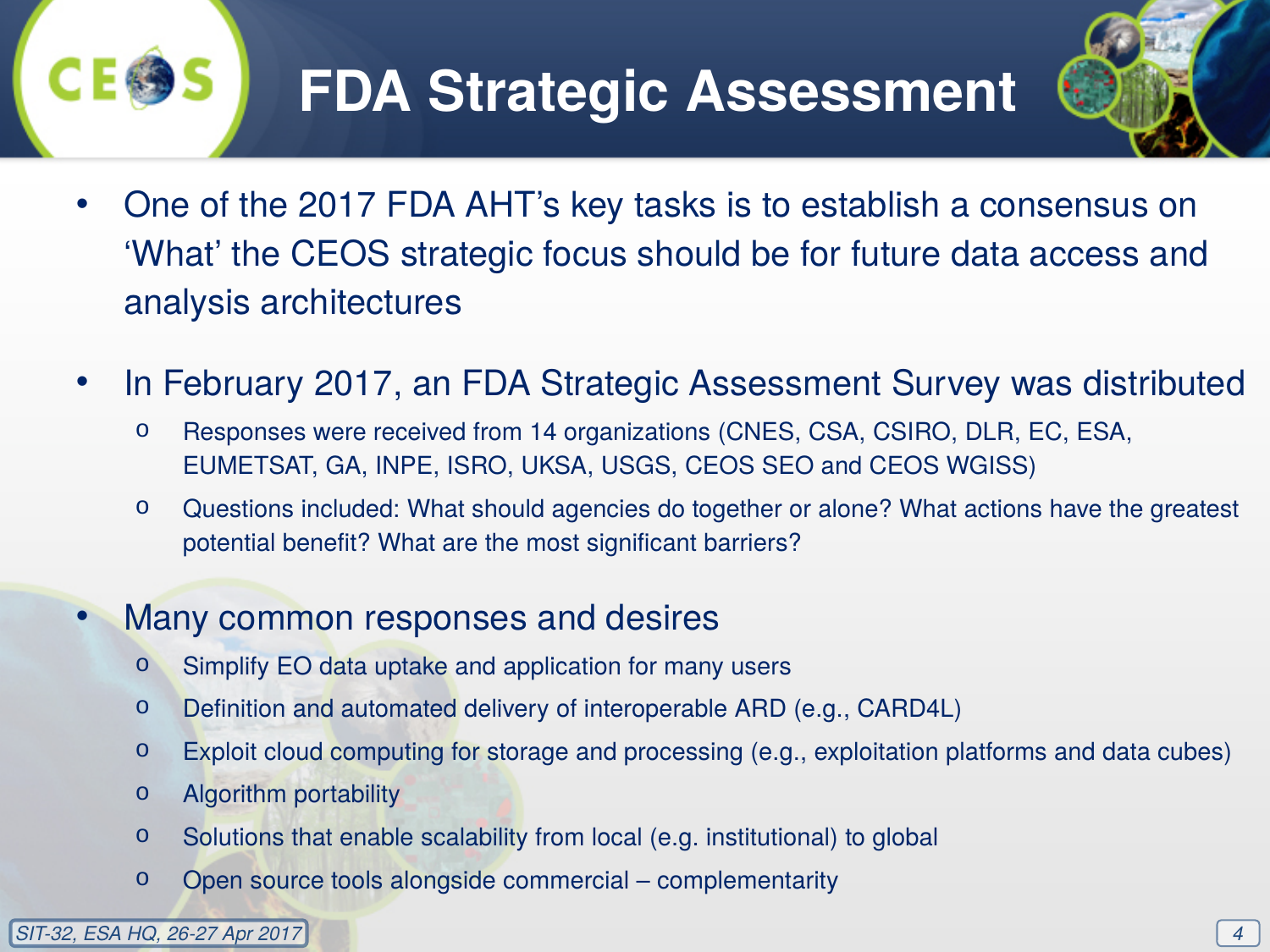

FDA Strategic Assessment
One of the 2017 FDA AHT’s key tasks is to establish a consensus on ‘What’ the CEOS strategic focus should be for future data access and analysis architectures

In February 2017, an FDA Strategic Assessment Survey was distributed
Responses were received from 14 organizations (CNES, CSA, CSIRO, DLR, EC, ESA, EUMETSAT, GA, INPE, ISRO, UKSA, USGS, CEOS SEO and CEOS WGISS)
Questions included: What should agencies do together or alone? What actions have the greatest potential benefit? What are the most significant barriers?

Many common responses and desires
Simplify EO data uptake and application for many users
Definition and automated delivery of interoperable ARD (e.g., CARD4L)
Exploit cloud computing for storage and processing (e.g., exploitation platforms and data cubes)
Algorithm portability
Solutions that enable scalability from local (e.g. institutional) to global
Open source tools alongside commercial – complementarity
4